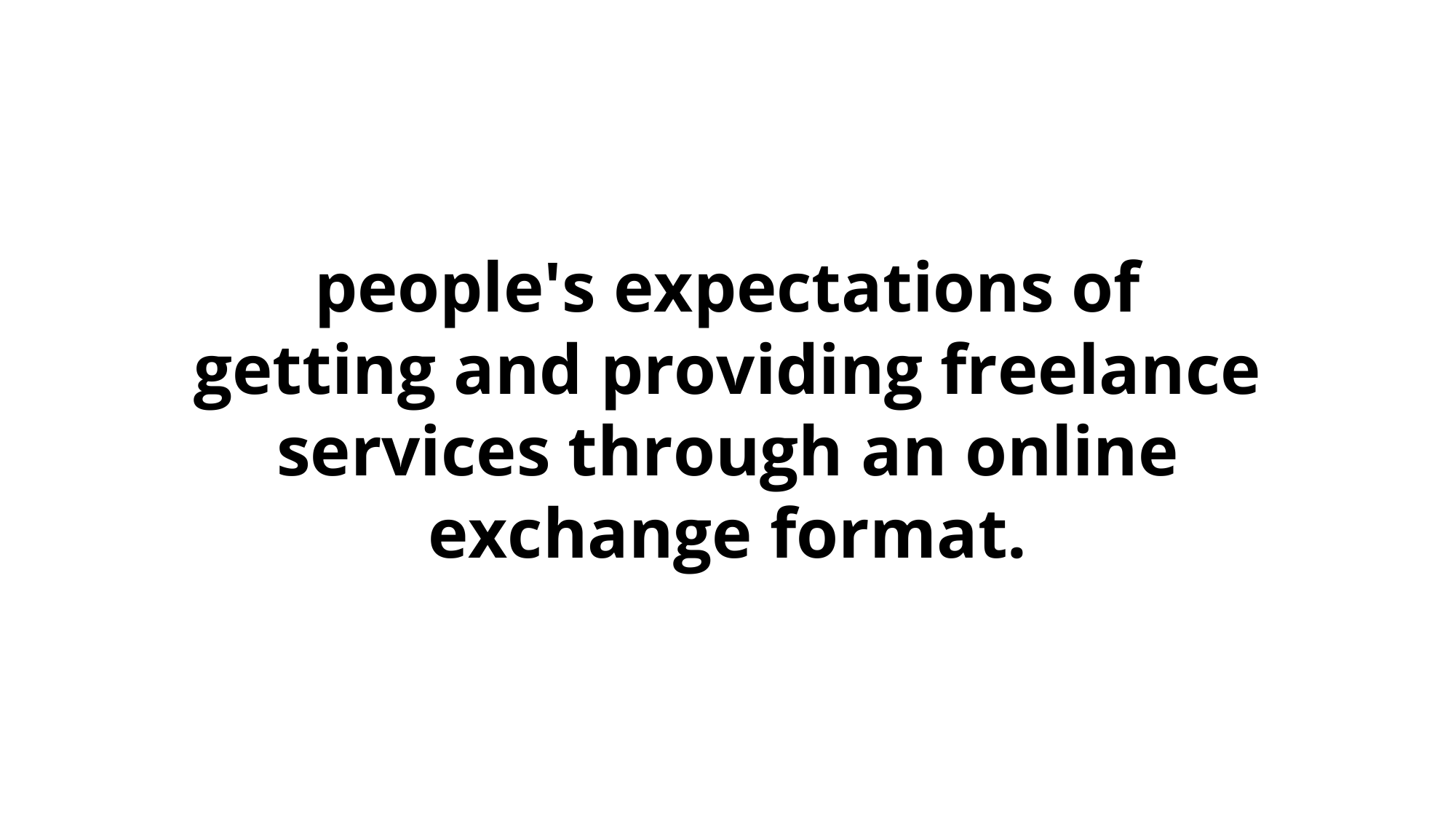

people's expectations of getting and providing freelance services through an online exchange format.